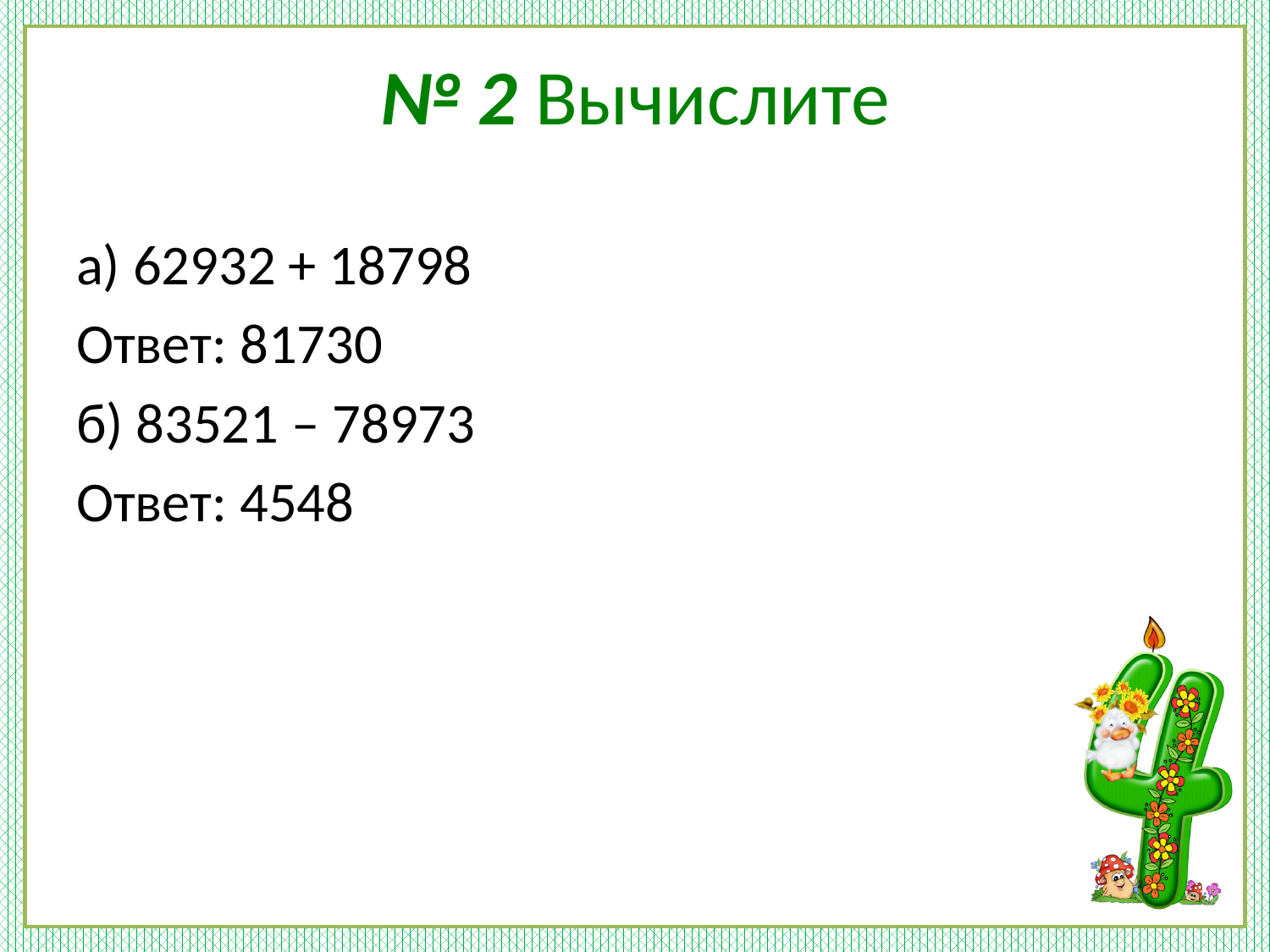

# № 2 Вычислите
а) 62932 + 18798
Ответ: 81730
б) 83521 – 78973
Ответ: 4548